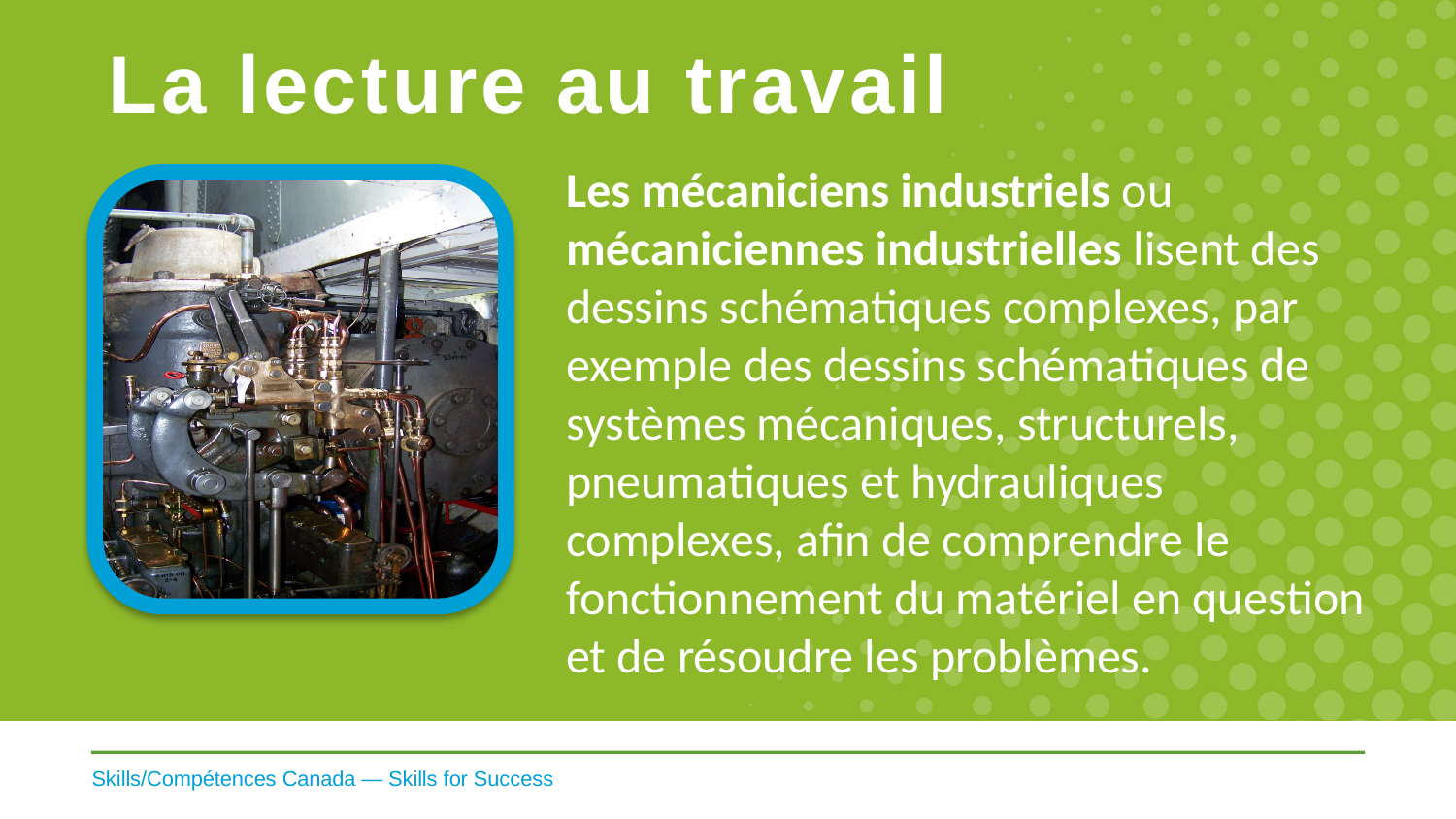

# La lecture au travail
Les mécaniciens industriels ou mécaniciennes industrielles lisent des dessins schématiques complexes, par exemple des dessins schématiques de systèmes mécaniques, structurels, pneumatiques et hydrauliques complexes, afin de comprendre le fonctionnement du matériel en question et de résoudre les problèmes.